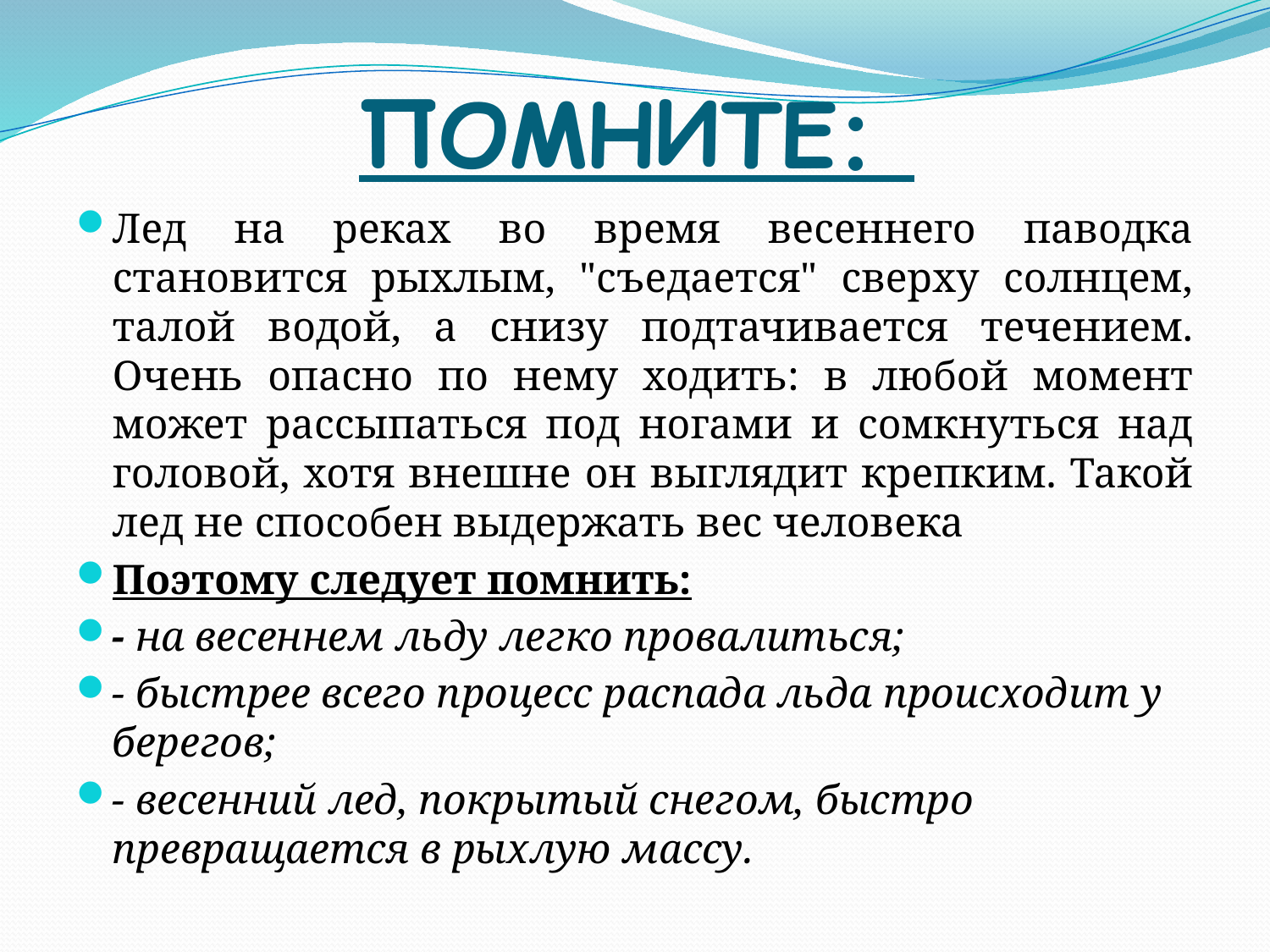

# ПОМНИТЕ:
Лед на реках во время весеннего паводка становится рыхлым, "съедается" сверху солнцем, талой водой, а снизу подтачивается течением. Очень опасно по нему ходить: в любой момент может рассыпаться под ногами и сомкнуться над головой, хотя внешне он выглядит крепким. Такой лед не способен выдержать вес человека
Поэтому следует помнить:
- на весеннем льду легко провалиться;
- быстрее всего процесс распада льда происходит у берегов;
- весенний лед, покрытый снегом, быстро превращается в рыхлую массу.